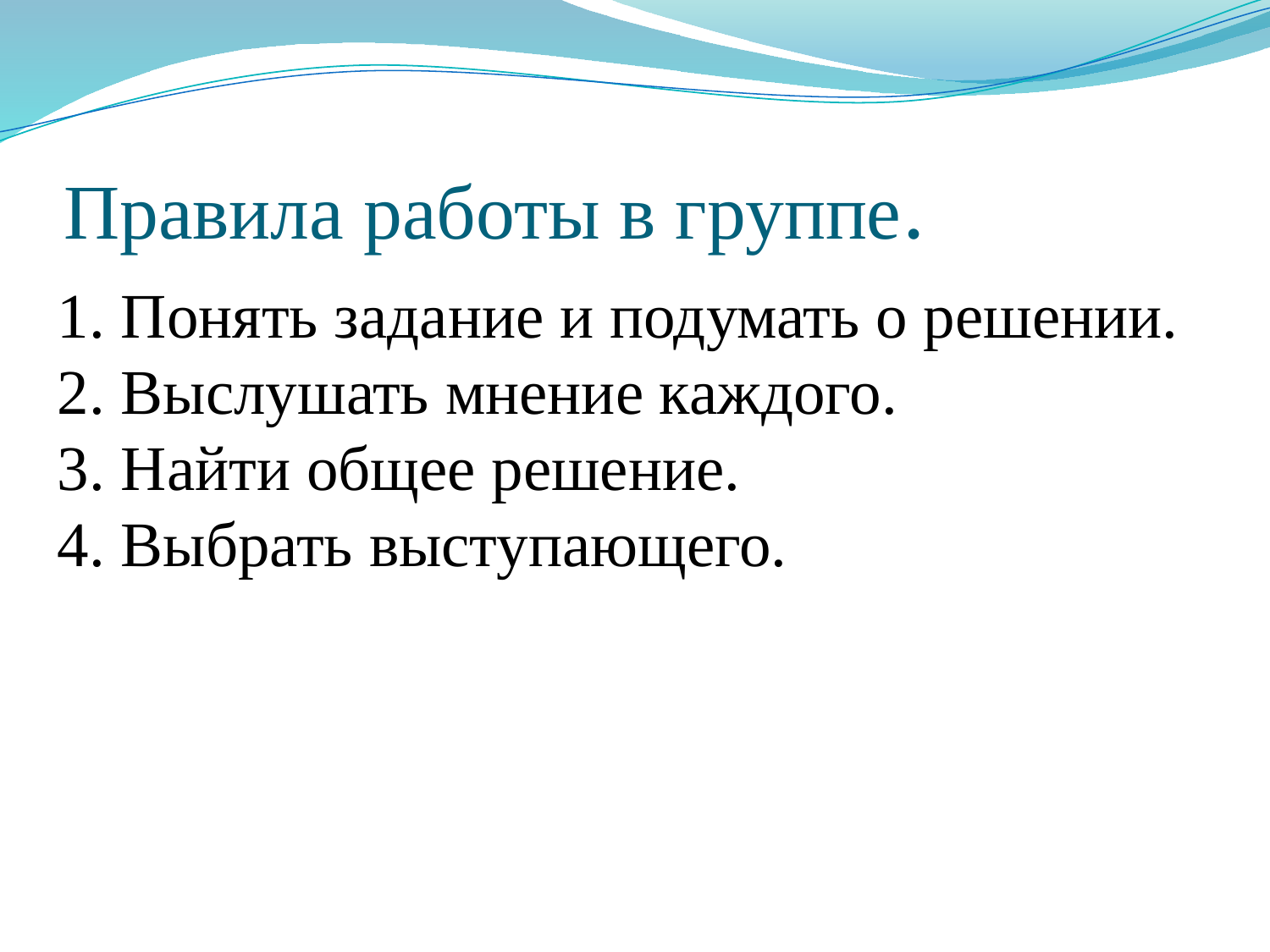

# Правила работы в группе.
1. Понять задание и подумать о решении.
2. Выслушать мнение каждого.
3. Найти общее решение.
4. Выбрать выступающего.